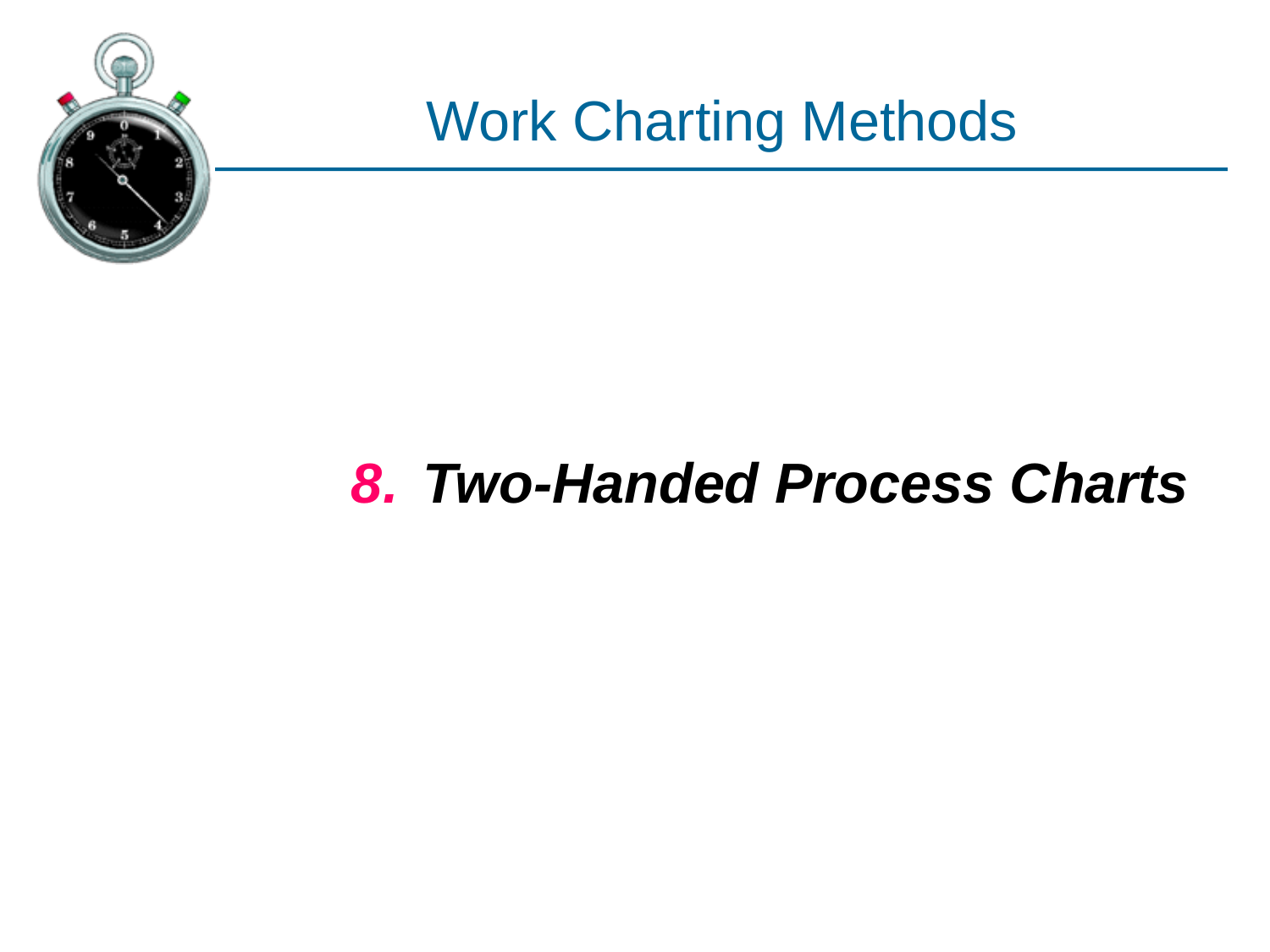

# Work Charting Methods

Two-Handed Process Charts